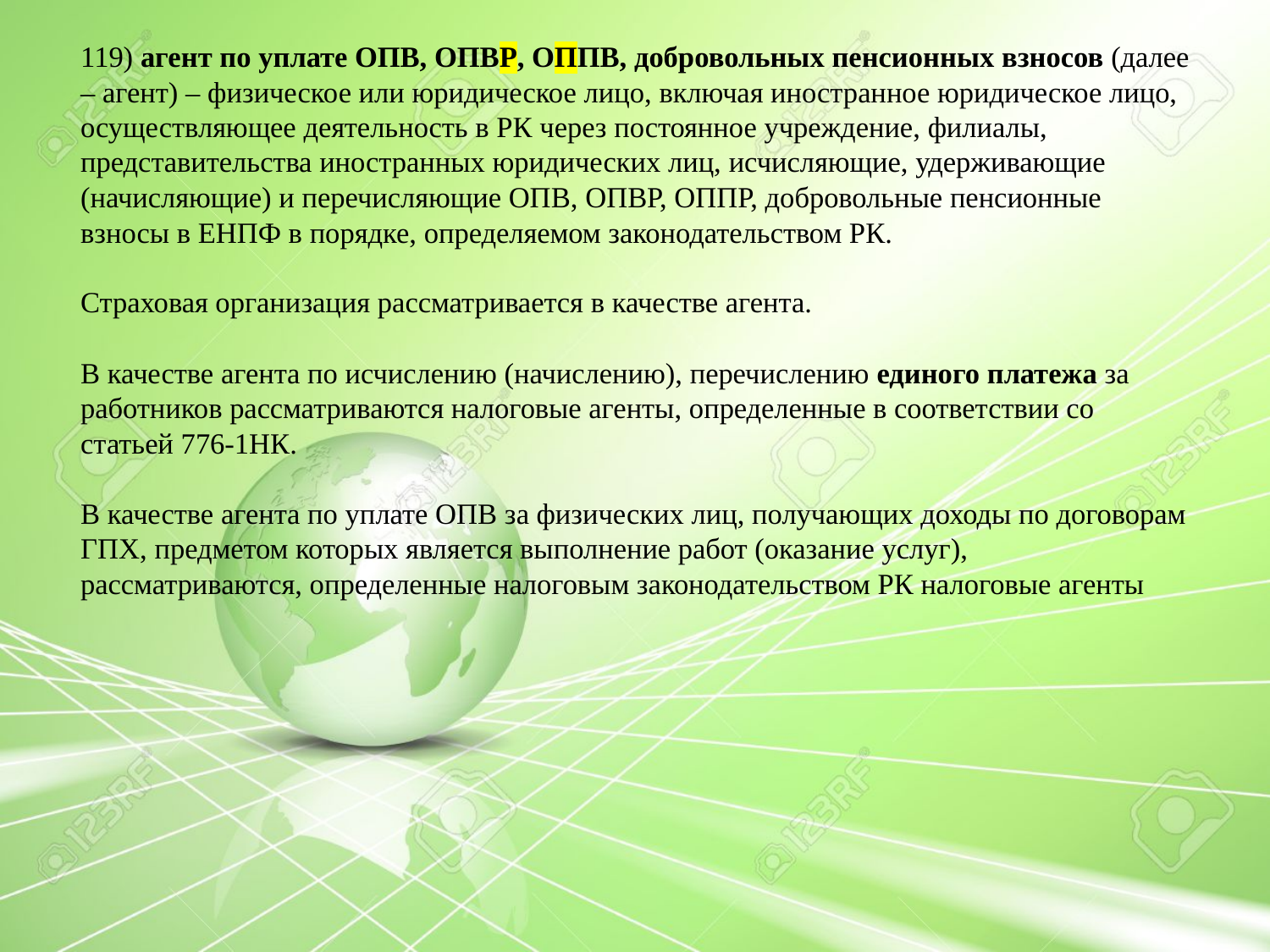

119) агент по уплате ОПВ, ОПВР, ОППВ, добровольных пенсионных взносов (далее – агент) – физическое или юридическое лицо, включая иностранное юридическое лицо, осуществляющее деятельность в РК через постоянное учреждение, филиалы, представительства иностранных юридических лиц, исчисляющие, удерживающие (начисляющие) и перечисляющие ОПВ, ОПВР, ОППР, добровольные пенсионные взносы в ЕНПФ в порядке, определяемом законодательством РК.

Страховая организация рассматривается в качестве агента.

В качестве агента по исчислению (начислению), перечислению единого платежа за работников рассматриваются налоговые агенты, определенные в соответствии со статьей 776-1НК.

В качестве агента по уплате ОПВ за физических лиц, получающих доходы по договорам ГПХ, предметом которых является выполнение работ (оказание услуг), рассматриваются, определенные налоговым законодательством РК налоговые агенты